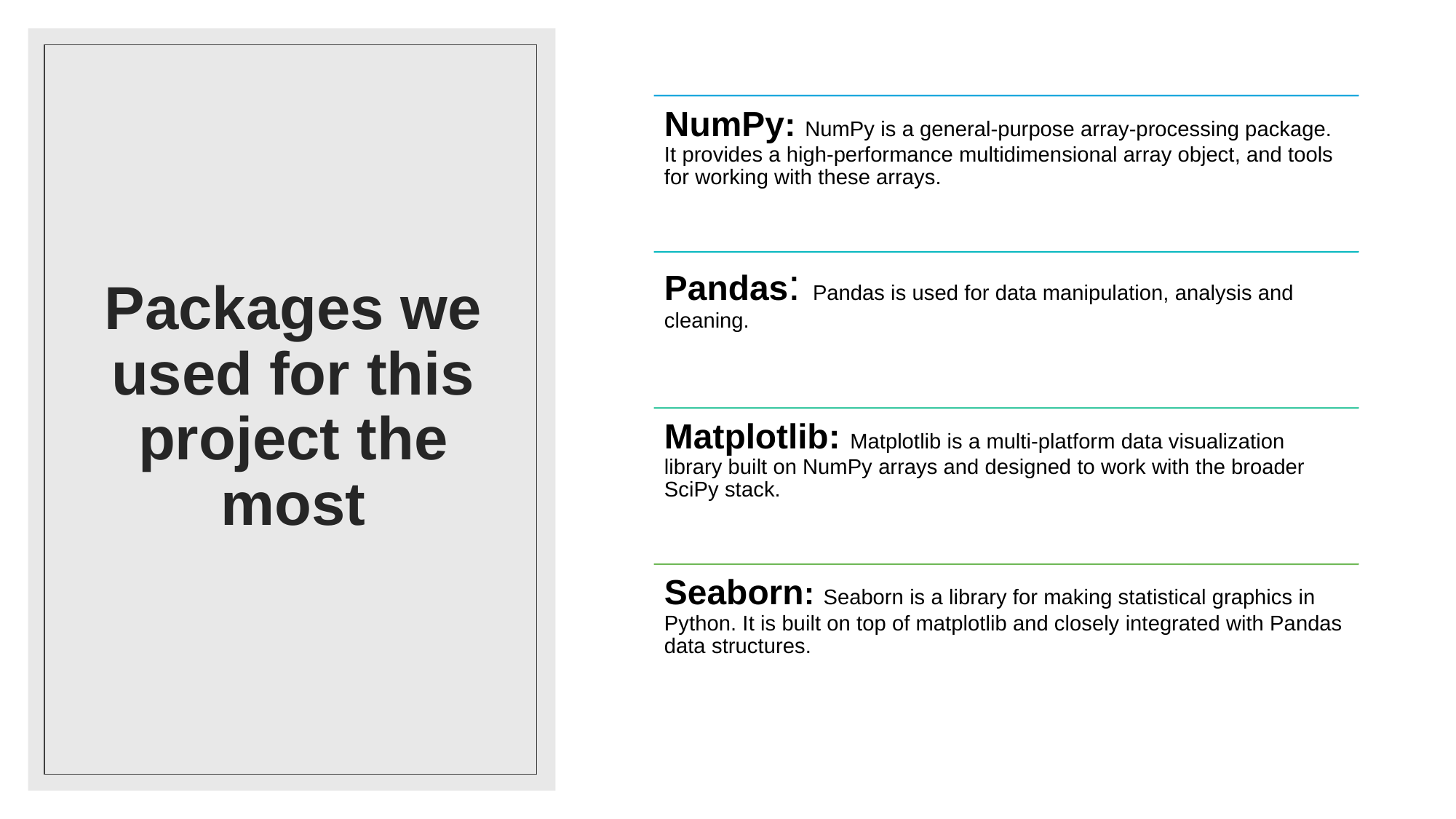

# Packages we used for this project the most
NumPy: NumPy is a general-purpose array-processing package. It provides a high-performance multidimensional array object, and tools for working with these arrays.
Pandas: Pandas is used for data manipulation, analysis and cleaning.
Matplotlib: Matplotlib is a multi-platform data visualization library built on NumPy arrays and designed to work with the broader SciPy stack.
Seaborn: Seaborn is a library for making statistical graphics in Python. It is built on top of matplotlib and closely integrated with Pandas data structures.